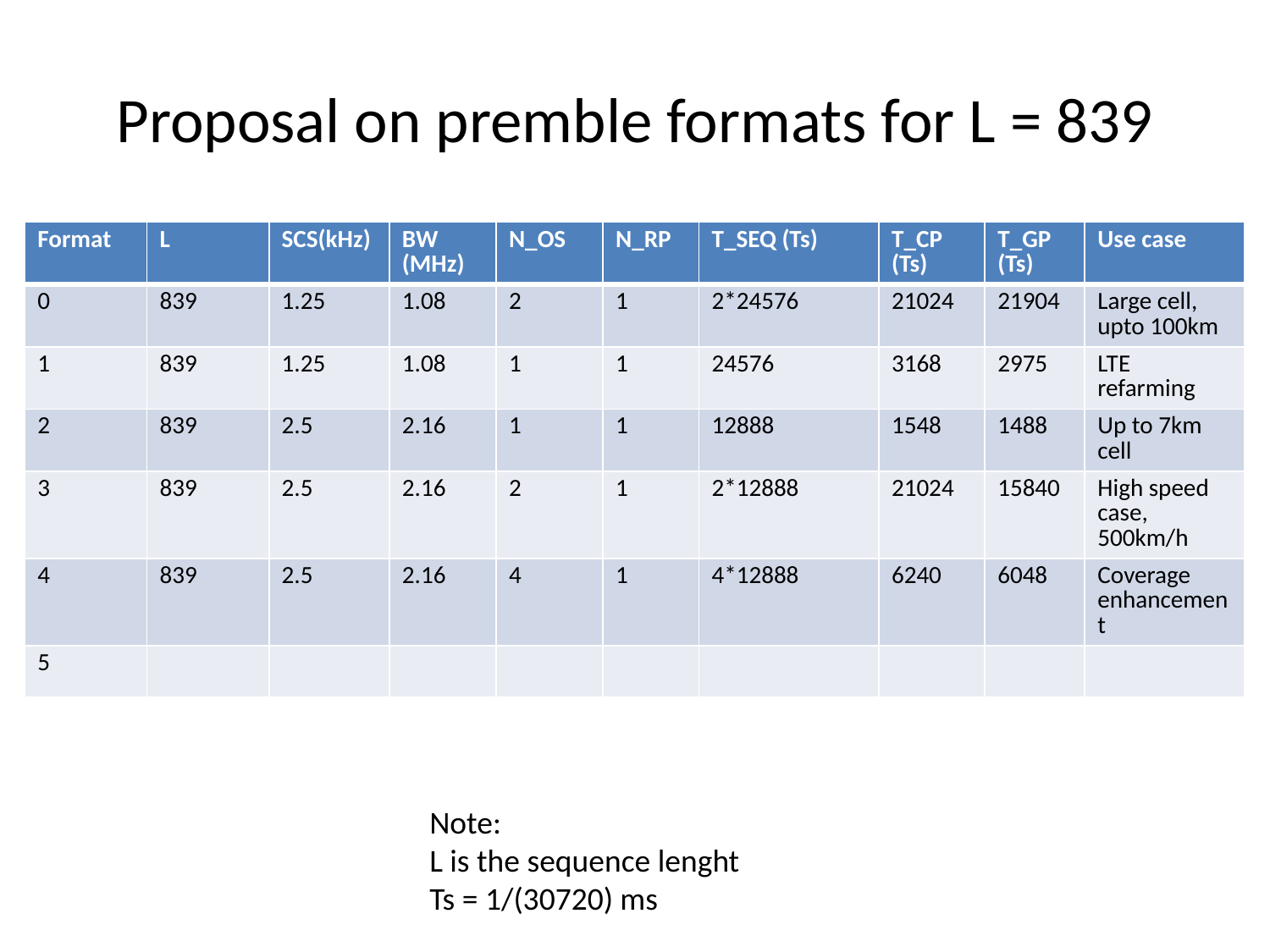

# Proposal on premble formats for L = 839
| Format | L | SCS(kHz) | BW (MHz) | N\_OS | N\_RP | T\_SEQ (Ts) | T\_CP (Ts) | T\_GP (Ts) | Use case |
| --- | --- | --- | --- | --- | --- | --- | --- | --- | --- |
| 0 | 839 | 1.25 | 1.08 | 2 | 1 | 2\*24576 | 21024 | 21904 | Large cell, upto 100km |
| 1 | 839 | 1.25 | 1.08 | 1 | 1 | 24576 | 3168 | 2975 | LTE refarming |
| 2 | 839 | 2.5 | 2.16 | 1 | 1 | 12888 | 1548 | 1488 | Up to 7km cell |
| 3 | 839 | 2.5 | 2.16 | 2 | 1 | 2\*12888 | 21024 | 15840 | High speed case, 500km/h |
| 4 | 839 | 2.5 | 2.16 | 4 | 1 | 4\*12888 | 6240 | 6048 | Coverage enhancement |
| 5 |  |  |  |  |  |  |  |  |  |
Note:
L is the sequence lenght
Ts = 1/(30720) ms